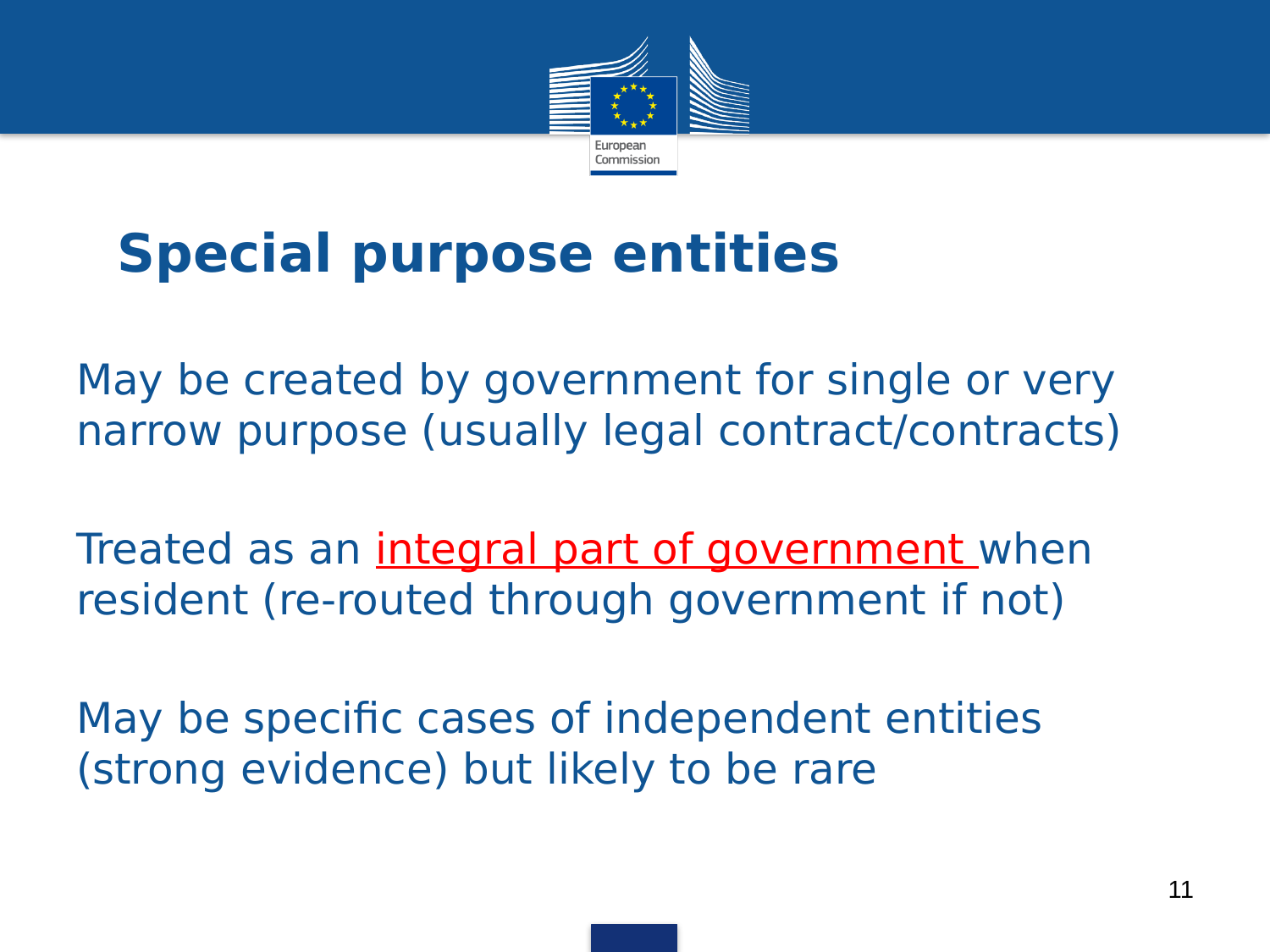

# Special purpose entities
May be created by government for single or very narrow purpose (usually legal contract/contracts)

Treated as an integral part of government when resident (re-routed through government if not)

May be specific cases of independent entities (strong evidence) but likely to be rare
11